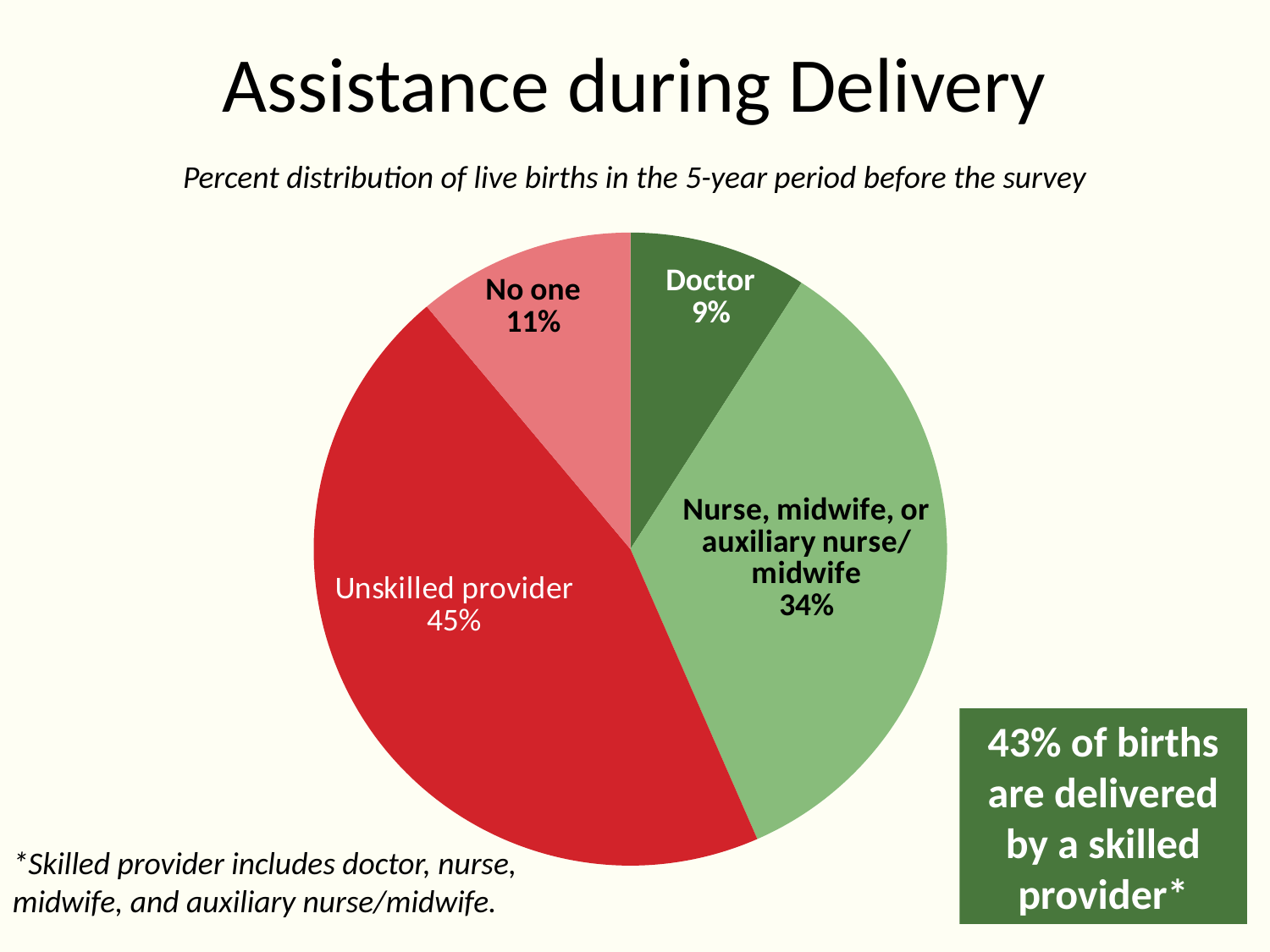

# Assistance during Delivery
Percent distribution of live births in the 5-year period before the survey

### Chart

| Category | Series 1 |
|---|---|
| Doctor | 9.0 |
| Nurse, midwife, or auxiliary nurse/midwife | 34.0 |
| Unskilled provider | 45.0 |
| No one | 11.0 |
43% of births are delivered by a skilled provider*
*Skilled provider includes doctor, nurse, midwife, and auxiliary nurse/midwife.